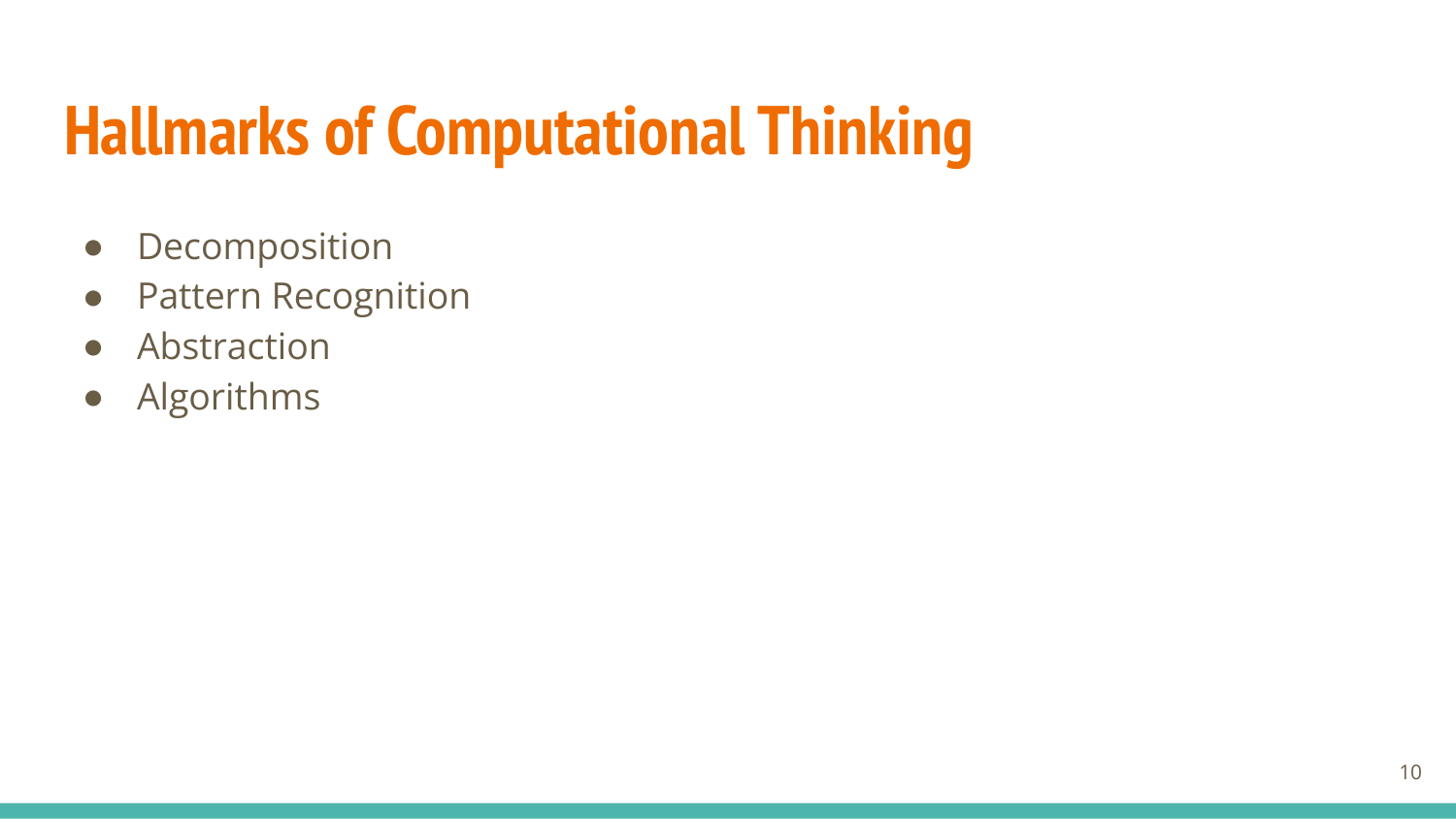

# Hallmarks of Computational Thinking
Decomposition
Pattern Recognition
Abstraction
Algorithms
10